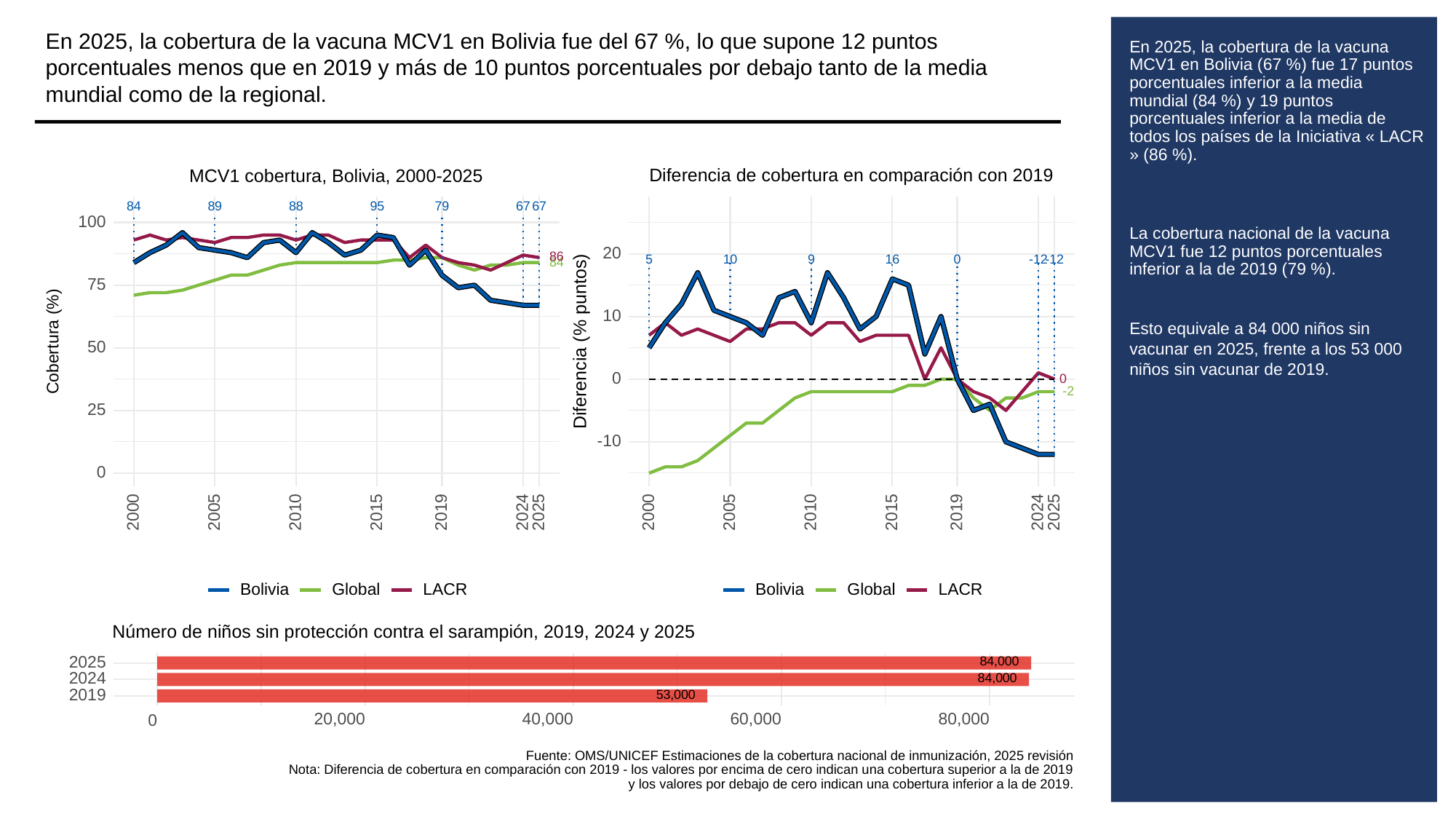

En 2025, la cobertura de la vacuna MCV1 en Bolivia fue del 67 %, lo que supone 12 puntos porcentuales menos que en 2019 y más de 10 puntos porcentuales por debajo tanto de la media mundial como de la regional.
# En 2025, la cobertura de la vacuna MCV1 en Bolivia (67 %) fue 17 puntos porcentuales inferior a la media mundial (84 %) y 19 puntos porcentuales inferior a la media de todos los países de la Iniciativa « LACR » (86 %).

La cobertura nacional de la vacuna MCV1 fue 12 puntos porcentuales inferior a la de 2019 (79 %).

Esto equivale a 84 000 niños sin vacunar en 2025, frente a los 53 000 niños sin vacunar de 2019.

Diferencia de cobertura en comparación con 2019
MCV1 cobertura, Bolivia, 2000-2025

84
89
88
95
79
67
67
100

20
86

10
9
16
0
-12
-12
5

84

75

10

Diferencia (% puntos)
Cobertura (%)
50

0
0

-2
25

-10

0

2000
2005
2010
2015
2019
2024
2025
2000
2005
2010
2015
2019
2024
2025
Global
LACR
Global
LACR
Bolivia
Bolivia

Número de niños sin protección contra el sarampión, 2019, 2024 y 2025

84,000
2025

84,000
2024

53,000
2019

20,000
40,000
60,000
80,000
0
Fuente: OMS/UNICEF Estimaciones de la cobertura nacional de inmunización, 2025 revisión
Nota: Diferencia de cobertura en comparación con 2019 - los valores por encima de cero indican una cobertura superior a la de 2019
y los valores por debajo de cero indican una cobertura inferior a la de 2019.